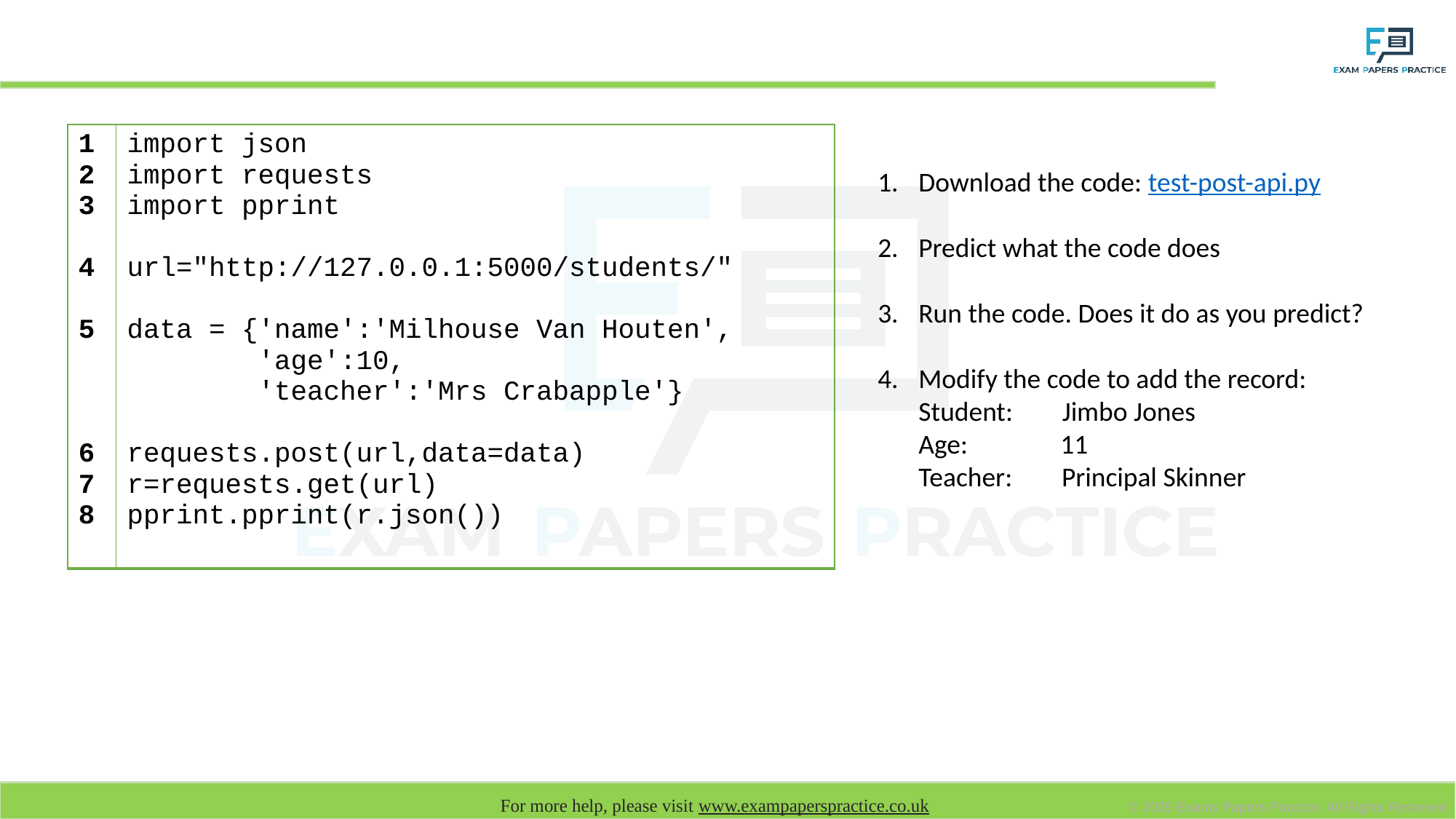

# POST
| 1 2 3 4 5 6 7 8 | import json import requests import pprint url="http://127.0.0.1:5000/students/" data = {'name':'Milhouse Van Houten', 'age':10, 'teacher':'Mrs Crabapple'} requests.post(url,data=data) r=requests.get(url) pprint.pprint(r.json()) |
| --- | --- |
Download the code: test-post-api.py

Predict what the code does

Run the code. Does it do as you predict?

Modify the code to add the record:  Student:        Jimbo Jones                             Age:               11                                              Teacher:        Principal Skinner